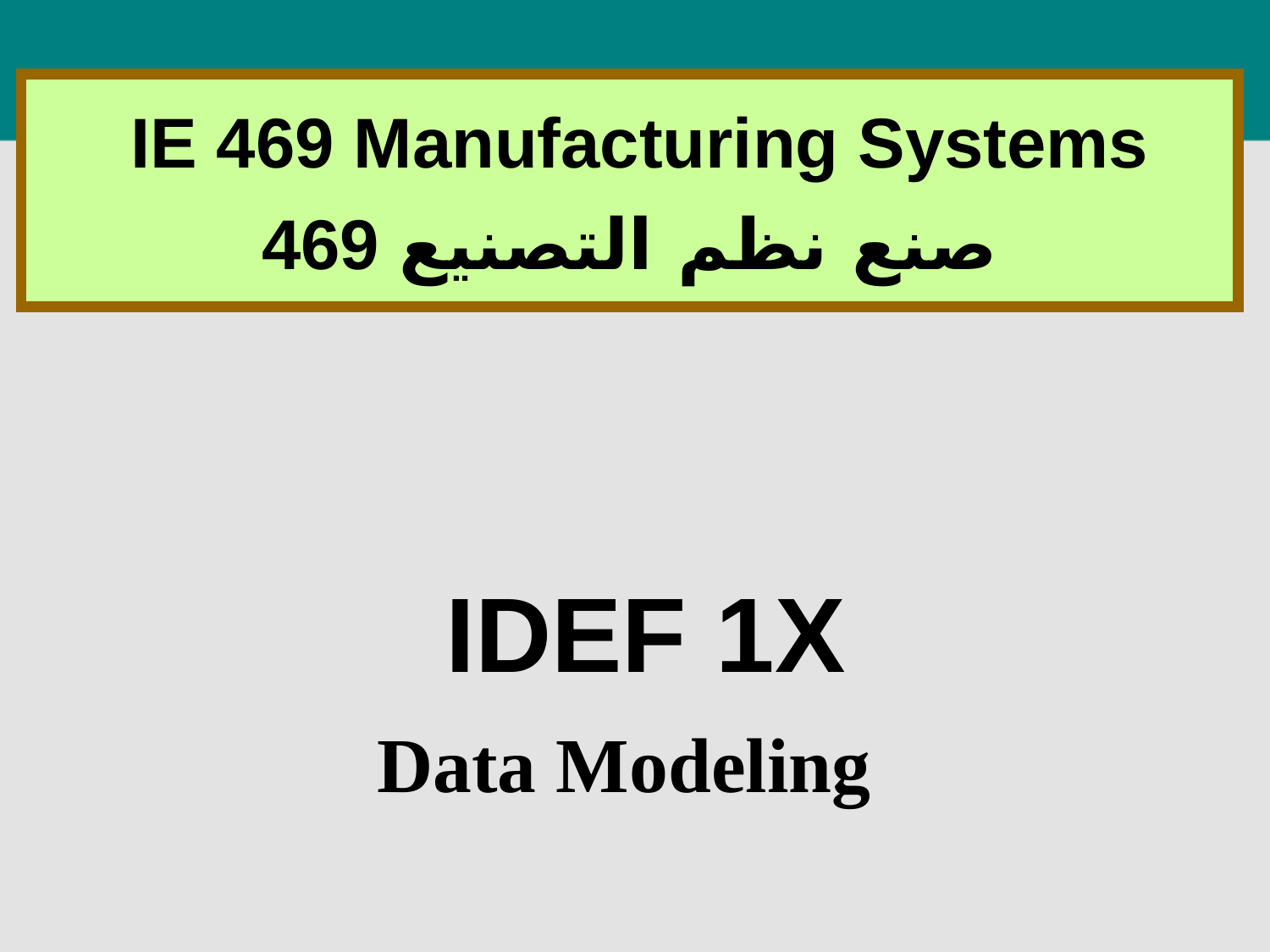

IE 469 Manufacturing Systems
469 صنع نظم التصنيع
# IDEF 1X
Data Modeling